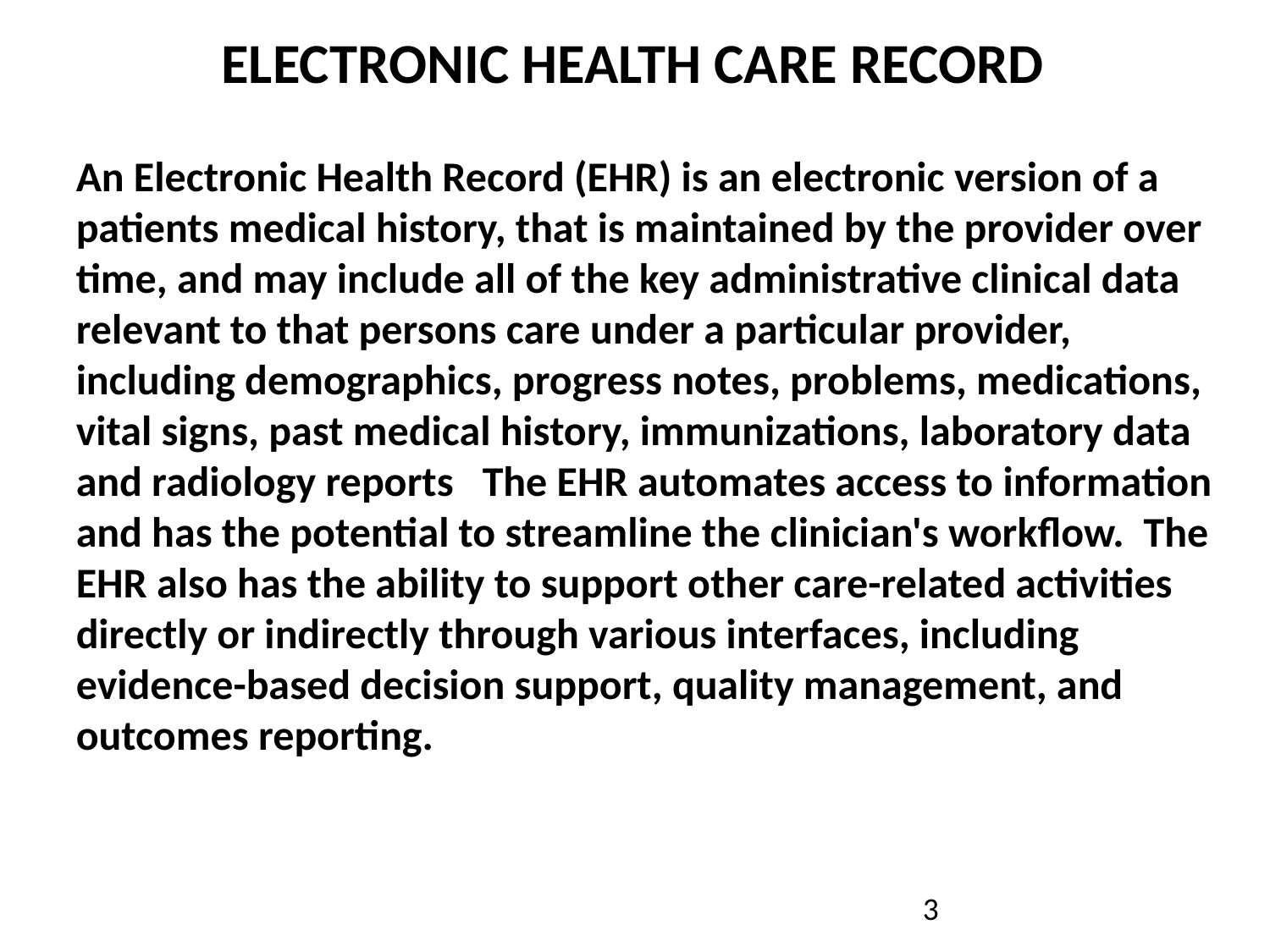

ELECTRONIC HEALTH CARE RECORD
An Electronic Health Record (EHR) is an electronic version of a patients medical history, that is maintained by the provider over time, and may include all of the key administrative clinical data relevant to that persons care under a particular provider, including demographics, progress notes, problems, medications, vital signs, past medical history, immunizations, laboratory data and radiology reports   The EHR automates access to information and has the potential to streamline the clinician's workflow.  The EHR also has the ability to support other care-related activities directly or indirectly through various interfaces, including evidence-based decision support, quality management, and outcomes reporting.
3